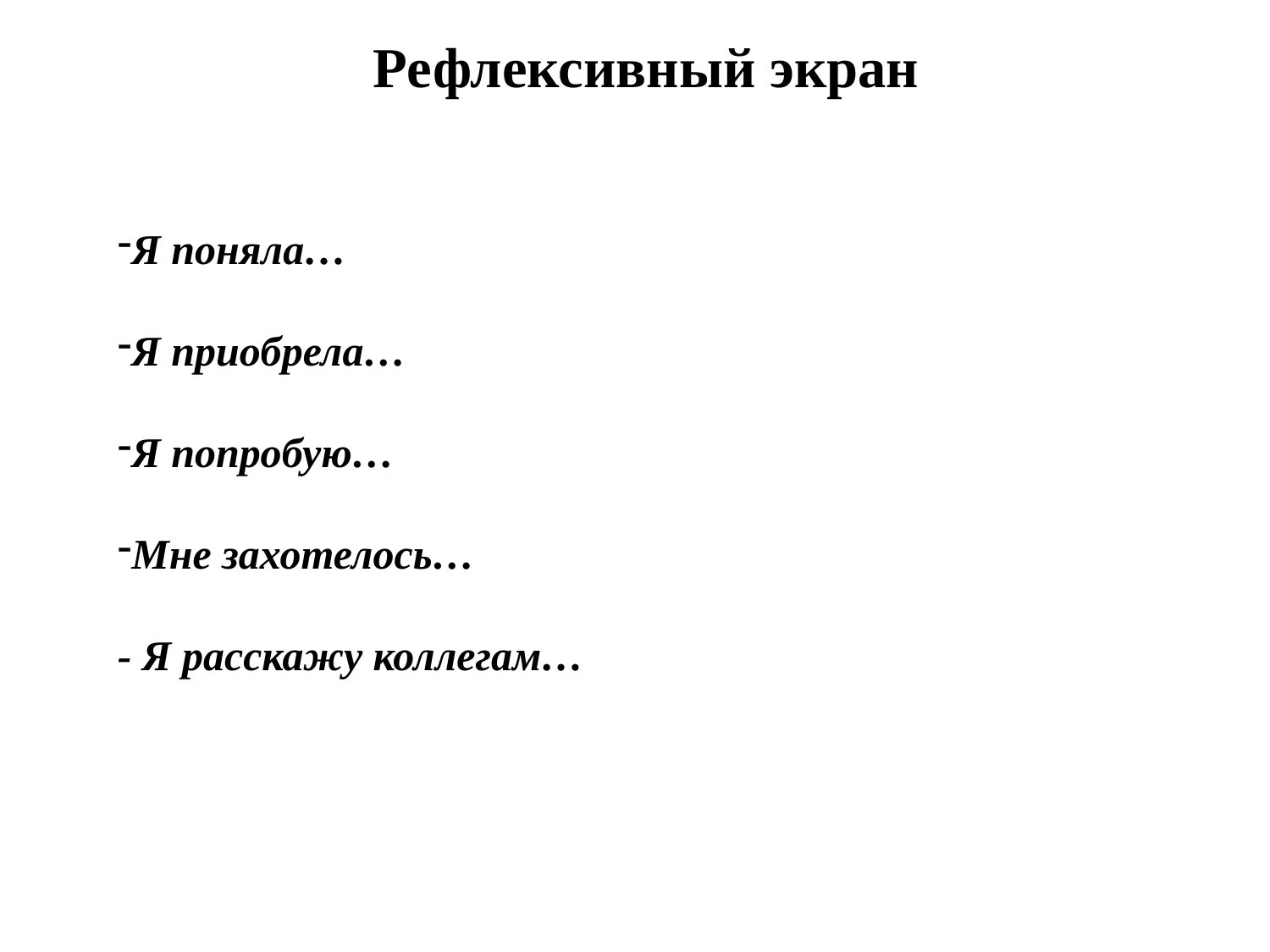

# Рефлексивный экран
Я поняла…

Я приобрела…

Я попробую…

Мне захотелось…

- Я расскажу коллегам…